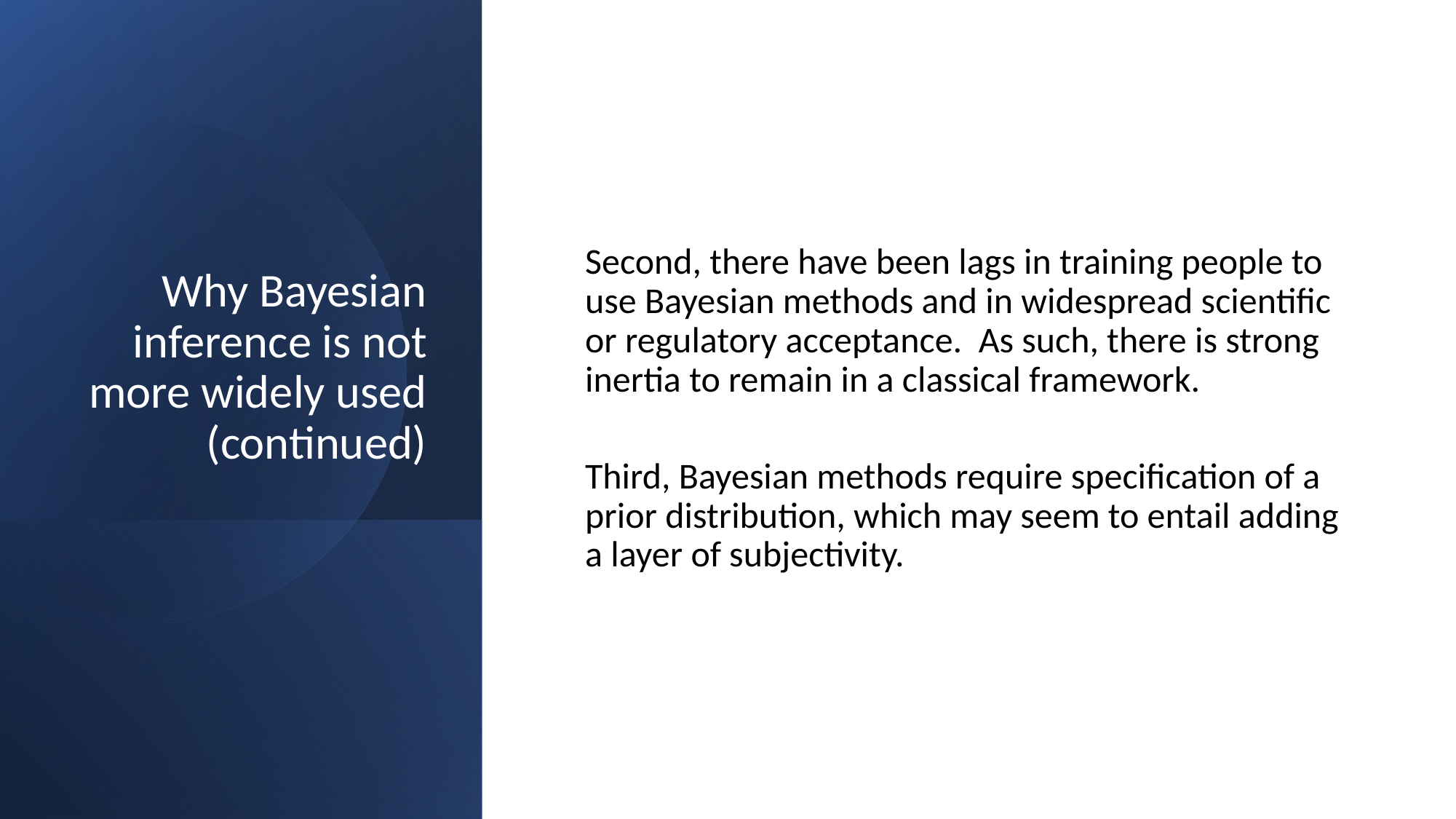

# Why Bayesian inference is not more widely used (continued)
Second, there have been lags in training people to use Bayesian methods and in widespread scientific or regulatory acceptance.  As such, there is strong inertia to remain in a classical framework.

Third, Bayesian methods require specification of a prior distribution, which may seem to entail adding a layer of subjectivity.